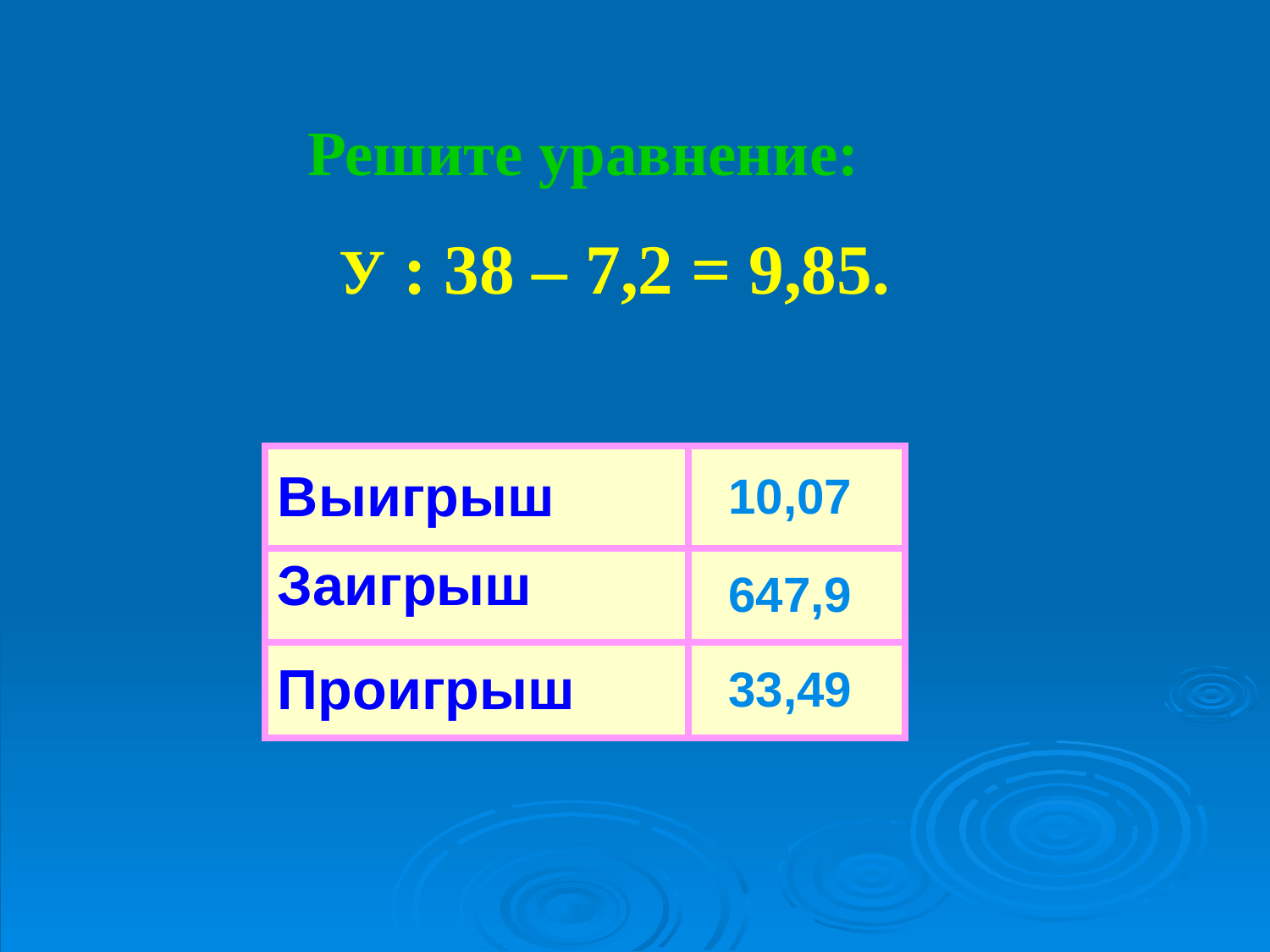

Решите уравнение:
  У : 38 – 7,2 = 9,85.
| Выигрыш | 10,07 |
| --- | --- |
| Заигрыш | 647,9 |
| Проигрыш | 33,49 |